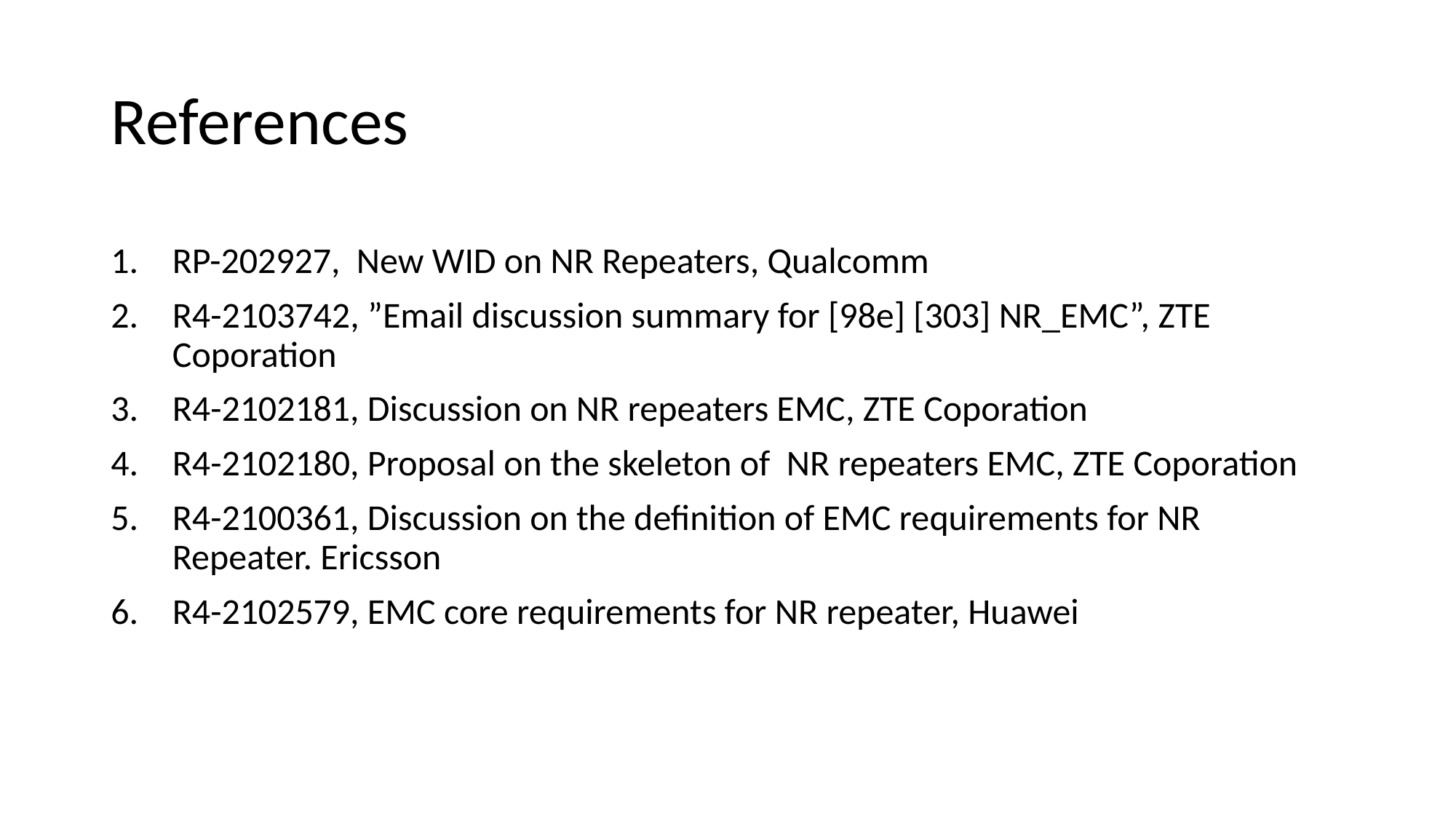

# References

RP-202927,  New WID on NR Repeaters, Qualcomm
R4-2103742, ”Email discussion summary for [98e] [303] NR_EMC”, ZTE Coporation
R4-2102181, Discussion on NR repeaters EMC, ZTE Coporation
R4-2102180, Proposal on the skeleton of  NR repeaters EMC, ZTE Coporation
R4-2100361, Discussion on the definition of EMC requirements for NR Repeater. Ericsson
R4-2102579, EMC core requirements for NR repeater, Huawei